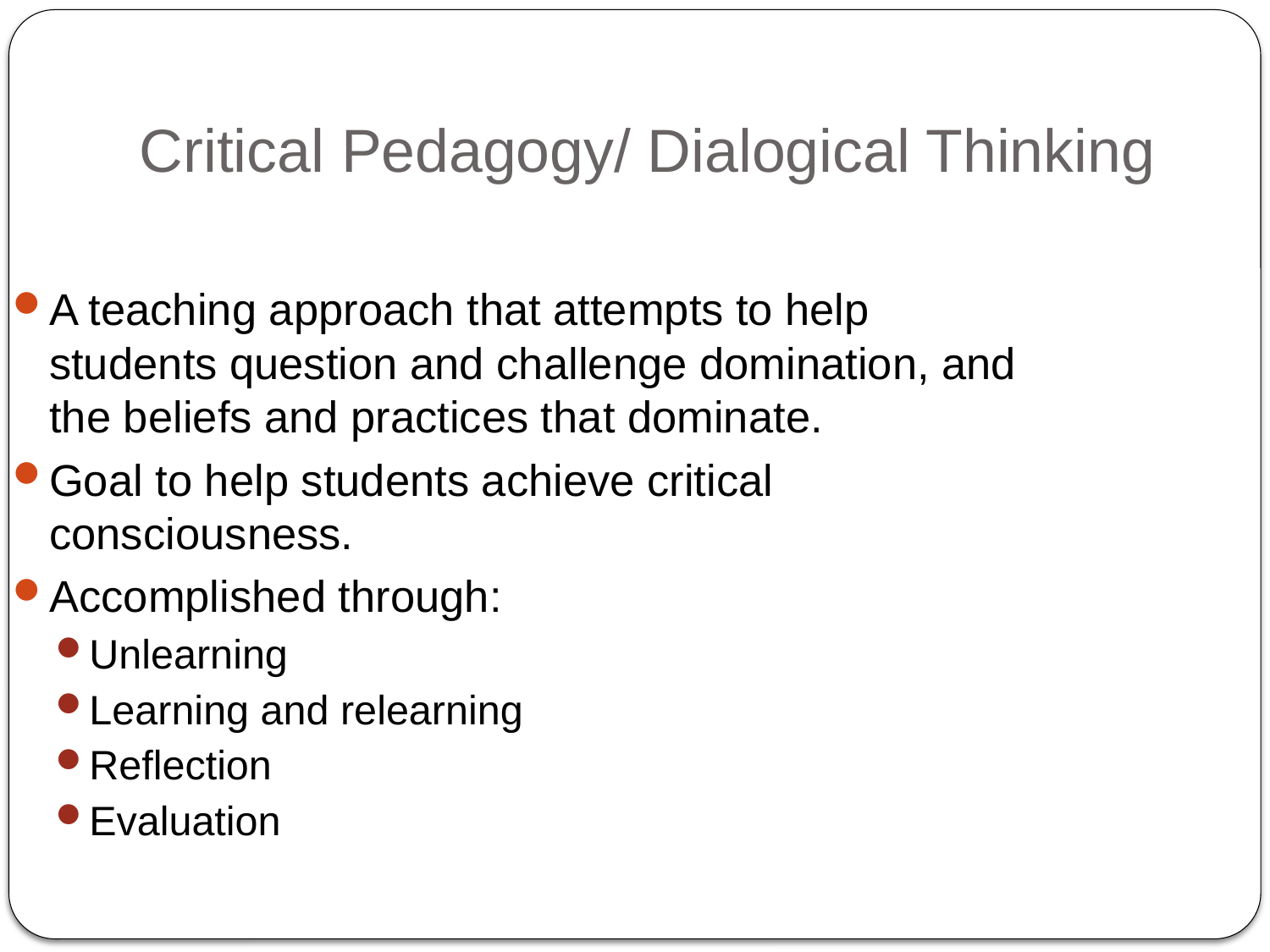

# Critical Pedagogy/ Dialogical Thinking
A teaching approach that attempts to help students question and challenge domination, and the beliefs and practices that dominate.
Goal to help students achieve critical consciousness.
Accomplished through:
Unlearning
Learning and relearning
Reflection
Evaluation